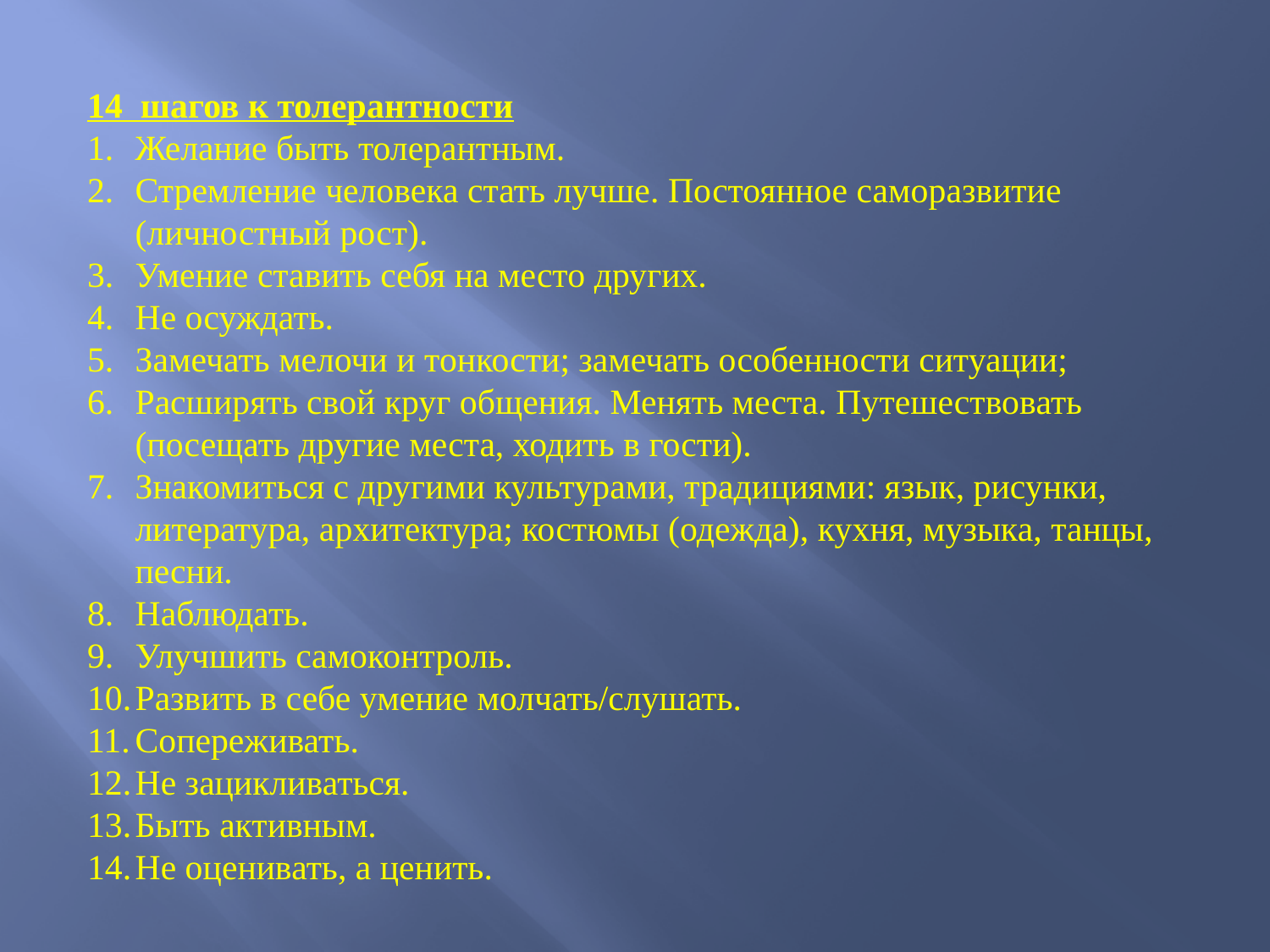

14  шагов к толерантности
Желание быть толерантным.
Стремление человека стать лучше. Постоянное саморазвитие (личностный рост).
Умение ставить себя на место других.
Не осуждать.
Замечать мелочи и тонкости; замечать особенности ситуации;
Расширять свой круг общения. Менять места. Путешествовать (посещать другие места, ходить в гости).
Знакомиться с другими культурами, традициями: язык, рисунки, литература, архитектура; костюмы (одежда), кухня, музыка, танцы, песни.
Наблюдать.
Улучшить самоконтроль.
Развить в себе умение молчать/слушать.
Сопереживать.
Не зацикливаться.
Быть активным.
Не оценивать, а ценить.